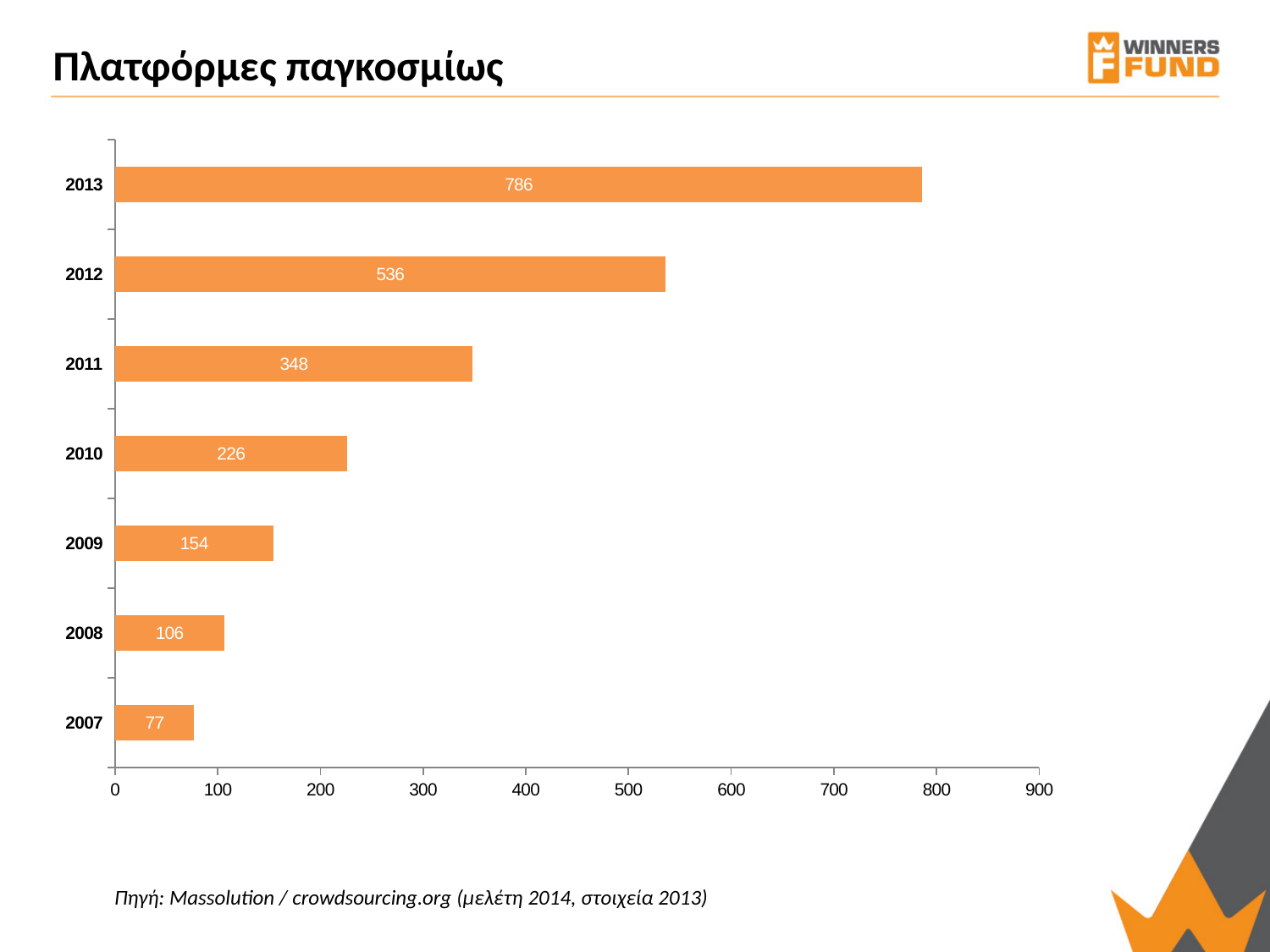

Πλατφόρμες παγκοσμίως

### Chart

| Category | Crowdfunding Platforms (CFPs) |
|---|---|
| 2007 | 77.0 |
| 2008 | 106.0 |
| 2009 | 154.0 |
| 2010 | 226.0 |
| 2011 | 348.0 |
| 2012 | 536.0 |
| 2013 | 786.0 |
Πηγή: Massolution / crowdsourcing.org (μελέτη 2014, στοιχεία 2013)